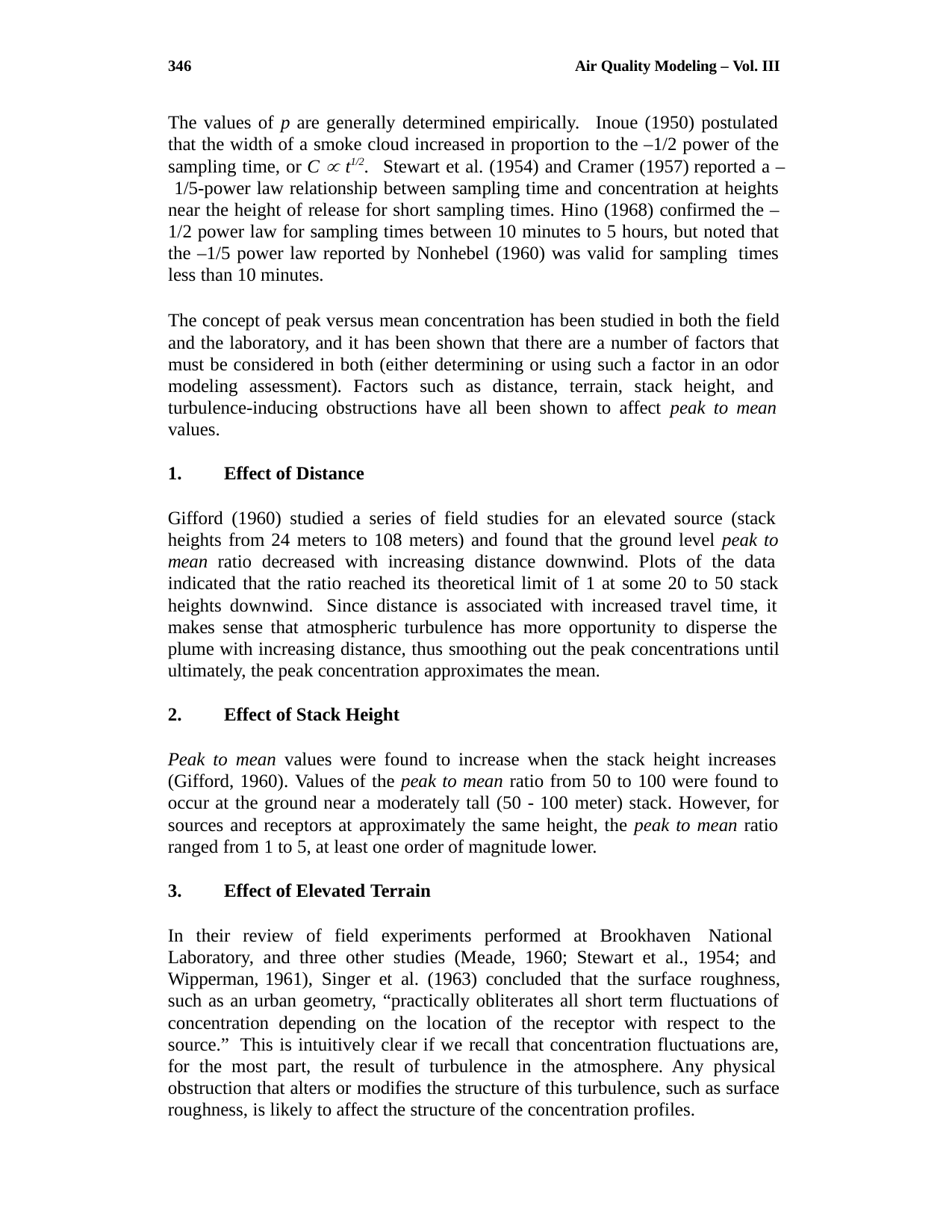

346
Air Quality Modeling – Vol. III
The values of p are generally determined empirically. Inoue (1950) postulated  that the width of a smoke cloud increased in proportion to the –1/2 power of the  sampling time, or C ∝ t1/2.   Stewart et al. (1954) and Cramer (1957) reported a –  1/5-power law relationship between sampling time and concentration at heights  near the height of release for short sampling times. Hino (1968) confirmed the –  1/2 power law for sampling times between 10 minutes to 5 hours, but noted that  the –1/5 power law reported by Nonhebel (1960) was valid for sampling times  less than 10 minutes.

The concept of peak versus mean concentration has been studied in both the field  and the laboratory, and it has been shown that there are a number of factors that  must be considered in both (either determining or using such a factor in an odor  modeling assessment). Factors such as distance, terrain, stack height, and  turbulence-inducing obstructions have all been shown to affect peak to mean  values.

Effect of Distance

Gifford (1960) studied a series of field studies for an elevated source (stack  heights from 24 meters to 108 meters) and found that the ground level peak to  mean ratio decreased with increasing distance downwind. Plots of the data  indicated that the ratio reached its theoretical limit of 1 at some 20 to 50 stack  heights downwind. Since distance is associated with increased travel time, it  makes sense that atmospheric turbulence has more opportunity to disperse the  plume with increasing distance, thus smoothing out the peak concentrations until  ultimately, the peak concentration approximates the mean.

Effect of Stack Height

Peak to mean values were found to increase when the stack height increases  (Gifford, 1960). Values of the peak to mean ratio from 50 to 100 were found to  occur at the ground near a moderately tall (50 - 100 meter) stack. However, for  sources and receptors at approximately the same height, the peak to mean ratio  ranged from 1 to 5, at least one order of magnitude lower.

Effect of Elevated Terrain

In their review of field experiments performed at Brookhaven National  Laboratory, and three other studies (Meade, 1960; Stewart et al., 1954; and  Wipperman, 1961), Singer et al. (1963) concluded that the surface roughness,  such as an urban geometry, “practically obliterates all short term fluctuations of  concentration depending on the location of the receptor with respect to the  source.” This is intuitively clear if we recall that concentration fluctuations are,  for the most part, the result of turbulence in the atmosphere. Any physical  obstruction that alters or modifies the structure of this turbulence, such as surface  roughness, is likely to affect the structure of the concentration profiles.